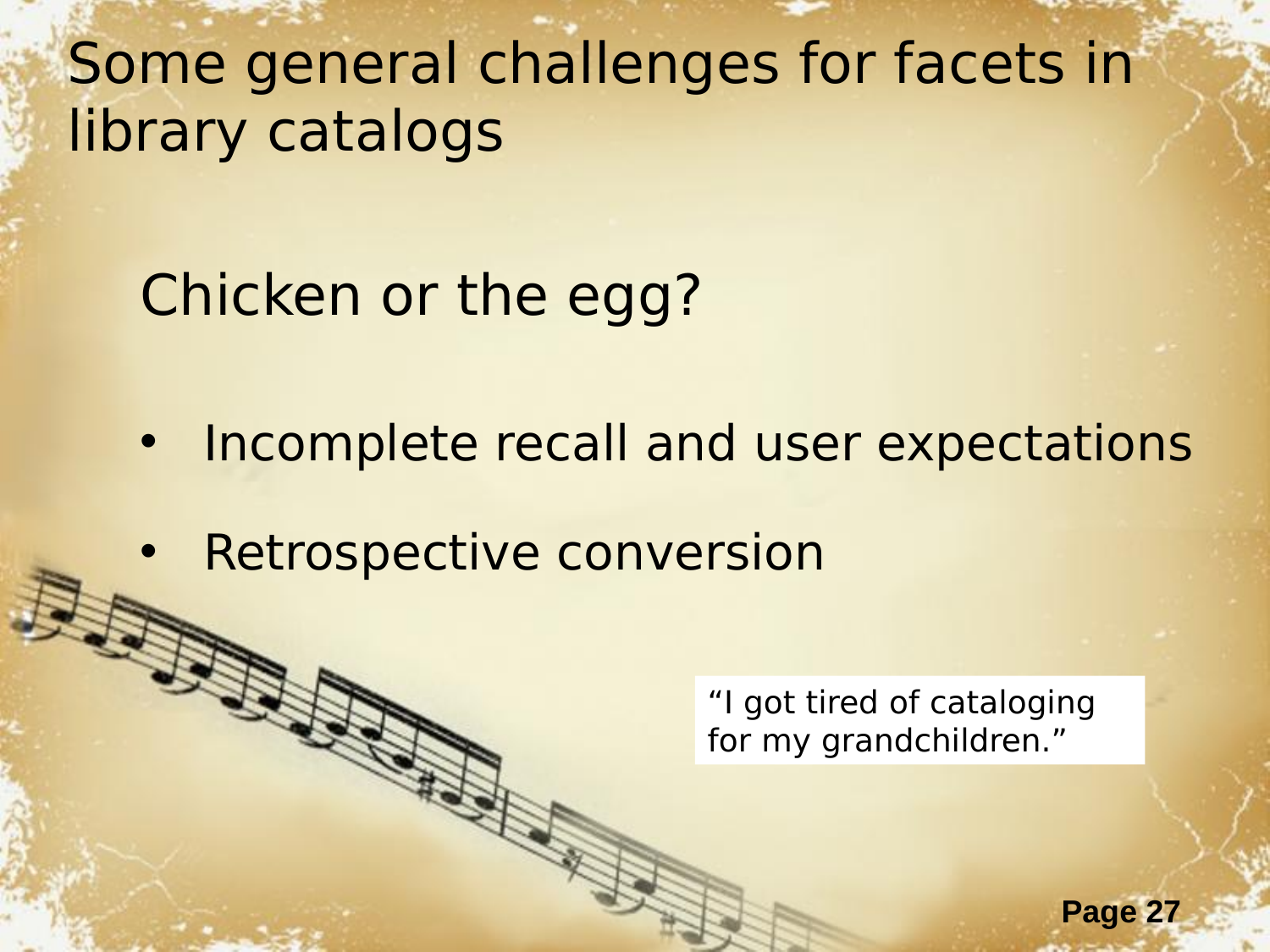

Some general challenges for facets in
library catalogs

Chicken or the egg?

Incomplete recall and user expectations

Retrospective conversion
“I got tired of cataloging for my grandchildren.”